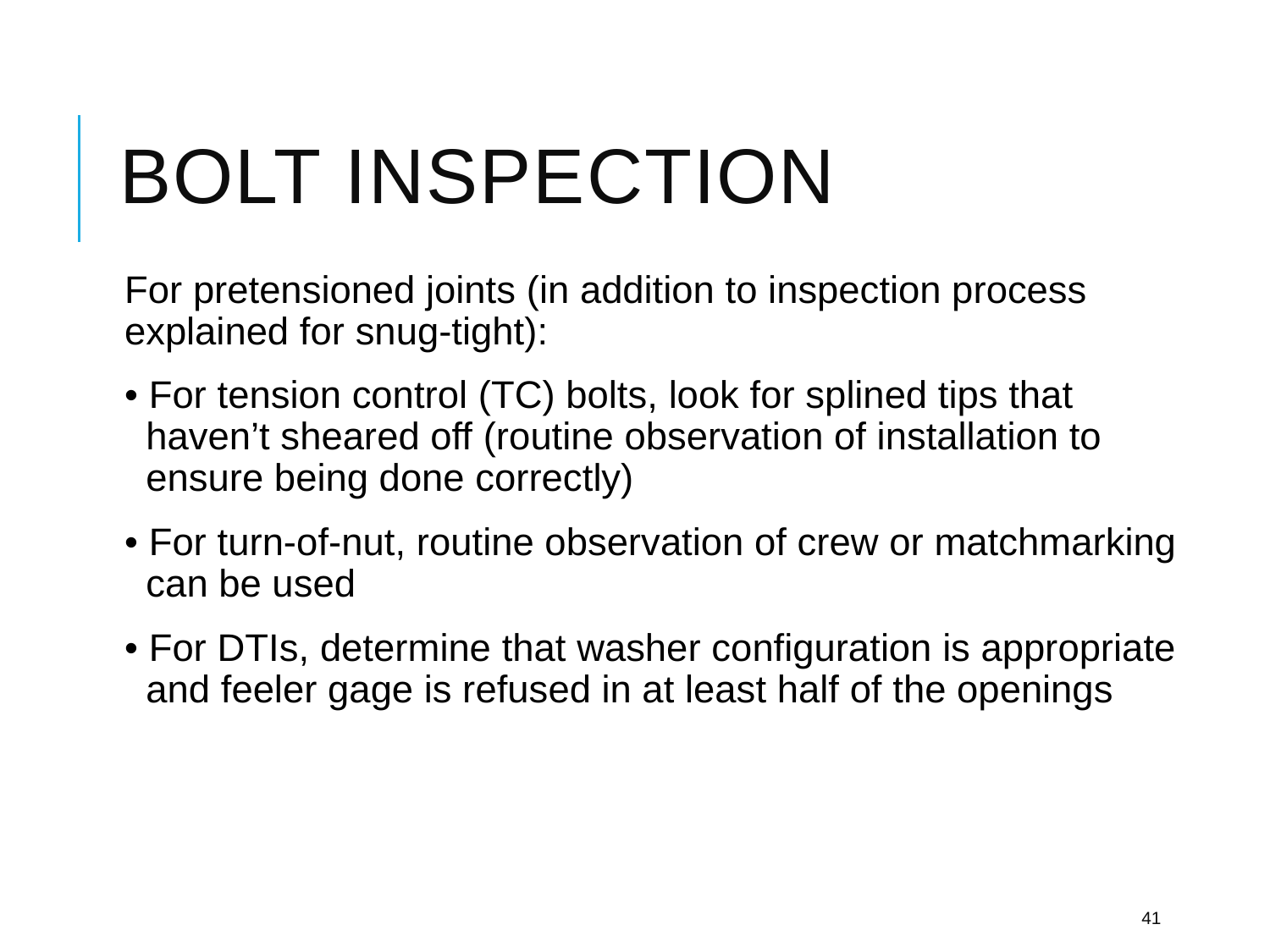

# Bolt inspection
For pretensioned joints (in addition to inspection process explained for snug-tight):
• For tension control (TC) bolts, look for splined tips that
  haven’t sheared off (routine observation of installation to
  ensure being done correctly)
• For turn-of-nut, routine observation of crew or matchmarking
  can be used
• For DTIs, determine that washer configuration is appropriate
  and feeler gage is refused in at least half of the openings

41